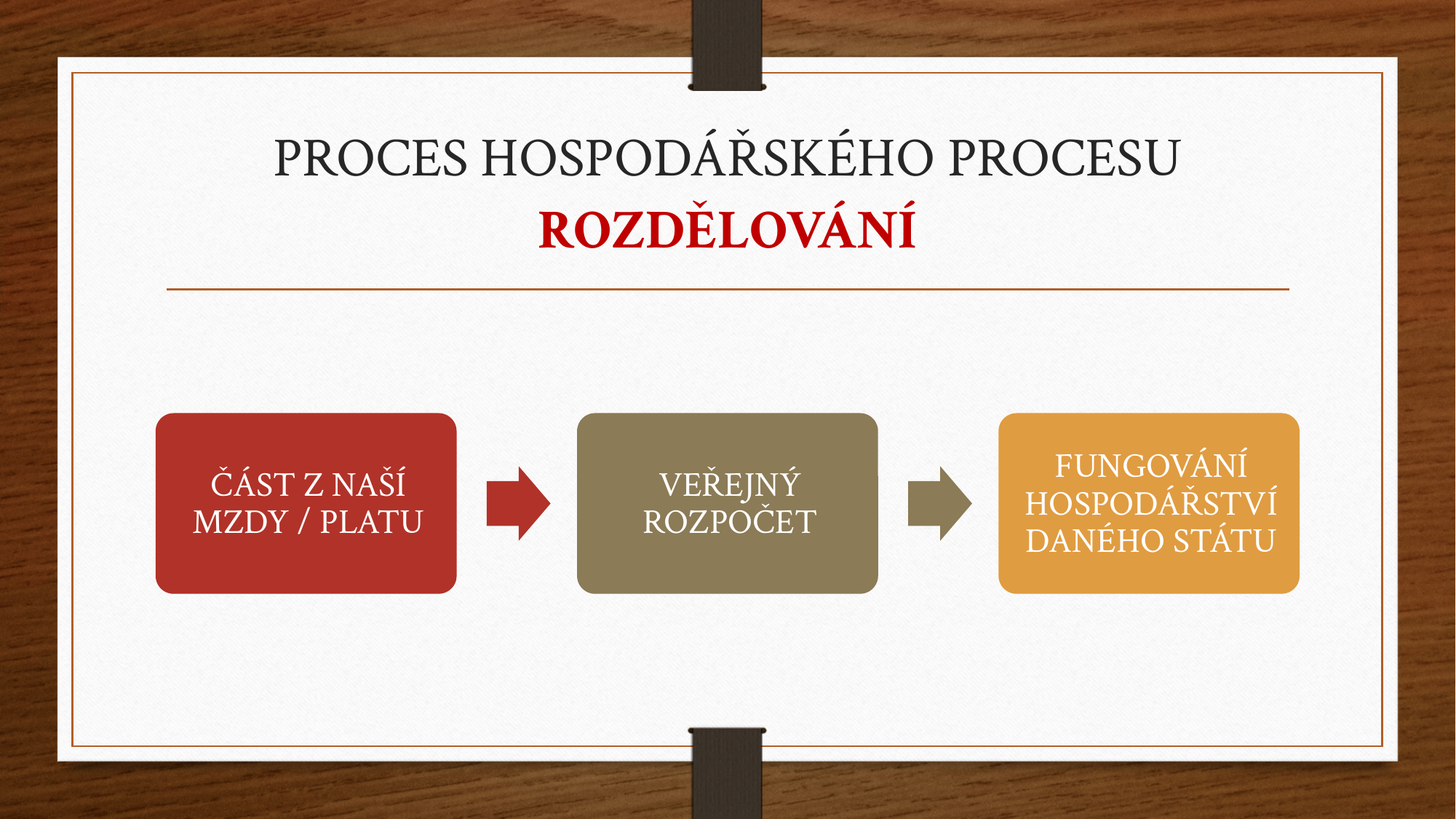

# PROCES HOSPODÁŘSKÉHO PROCESU ROZDĚLOVÁNÍ
ČÁST Z NAŠÍ MZDY / PLATU

VEŘEJNÝ ROZPOČET

FUNGOVÁNÍ HOSPODÁŘSTVÍ DANÉHO STÁTU